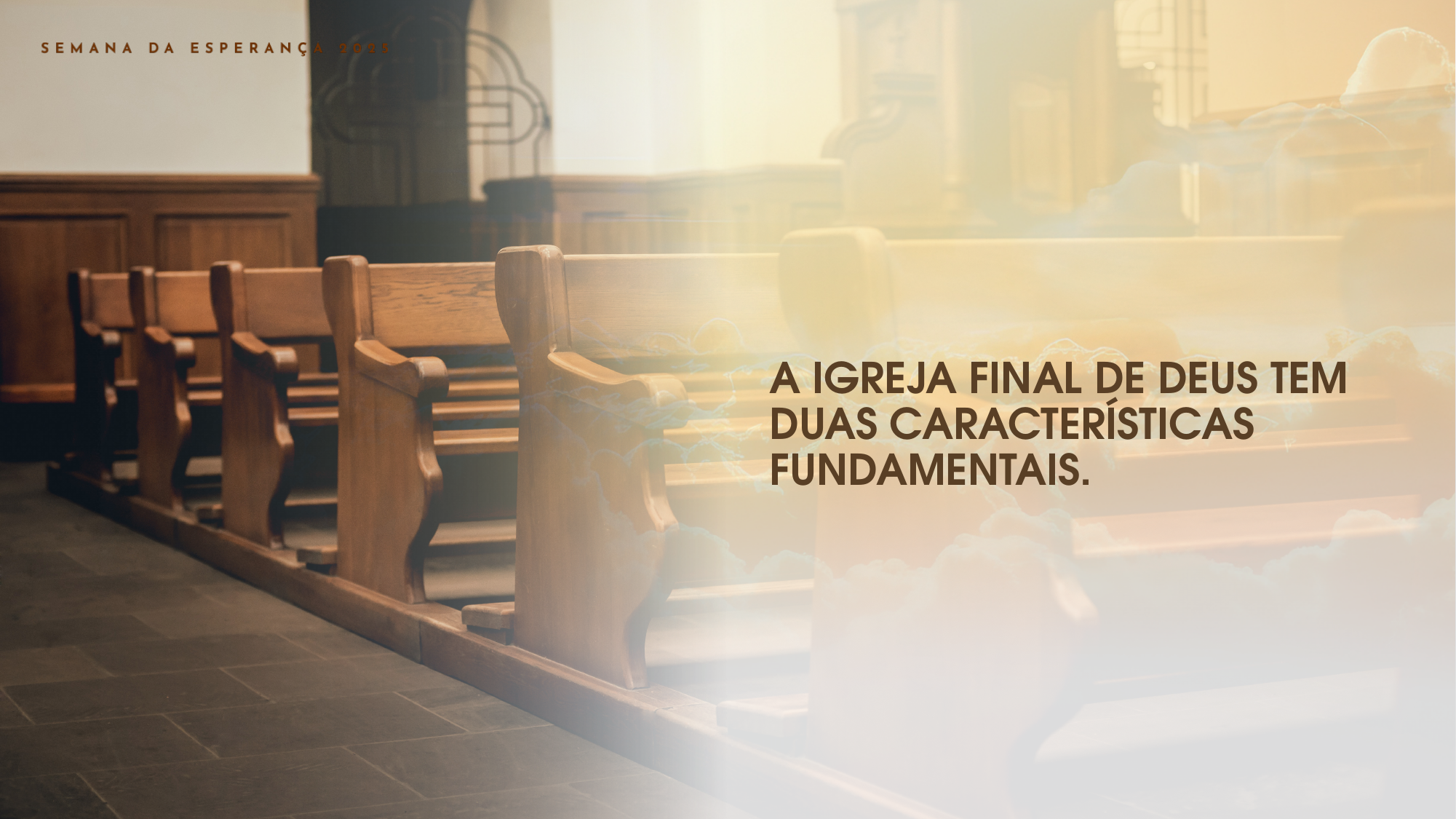

A IGREJA FINAL DE DEUS TEM DUAS CARACTERÍSTICAS FUNDAMENTAIS.